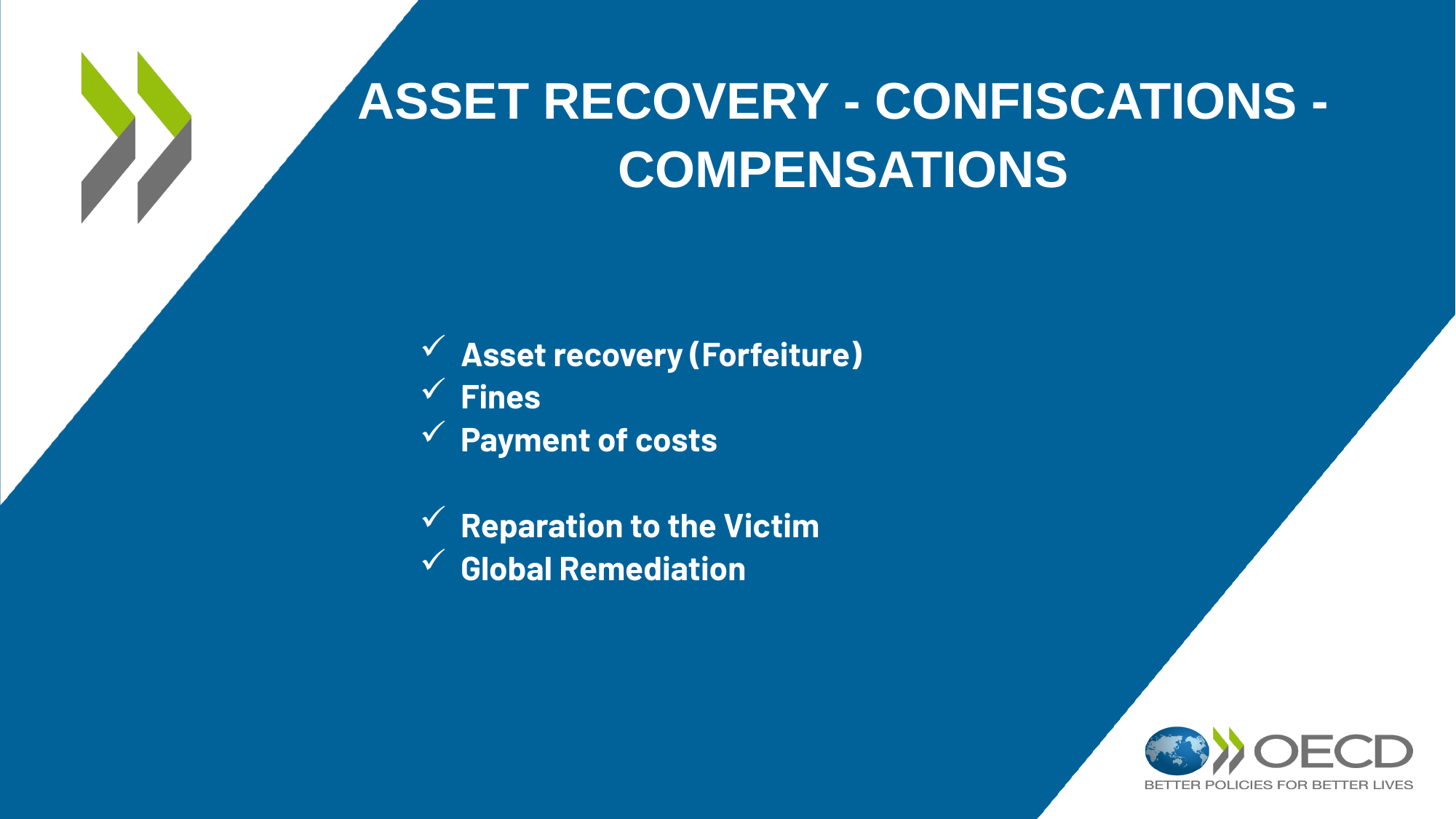

# Asset recovery - confiscations - compensations
Asset recovery (Forfeiture)
Fines
Payment of costs

Reparation to the Victim
Global Remediation